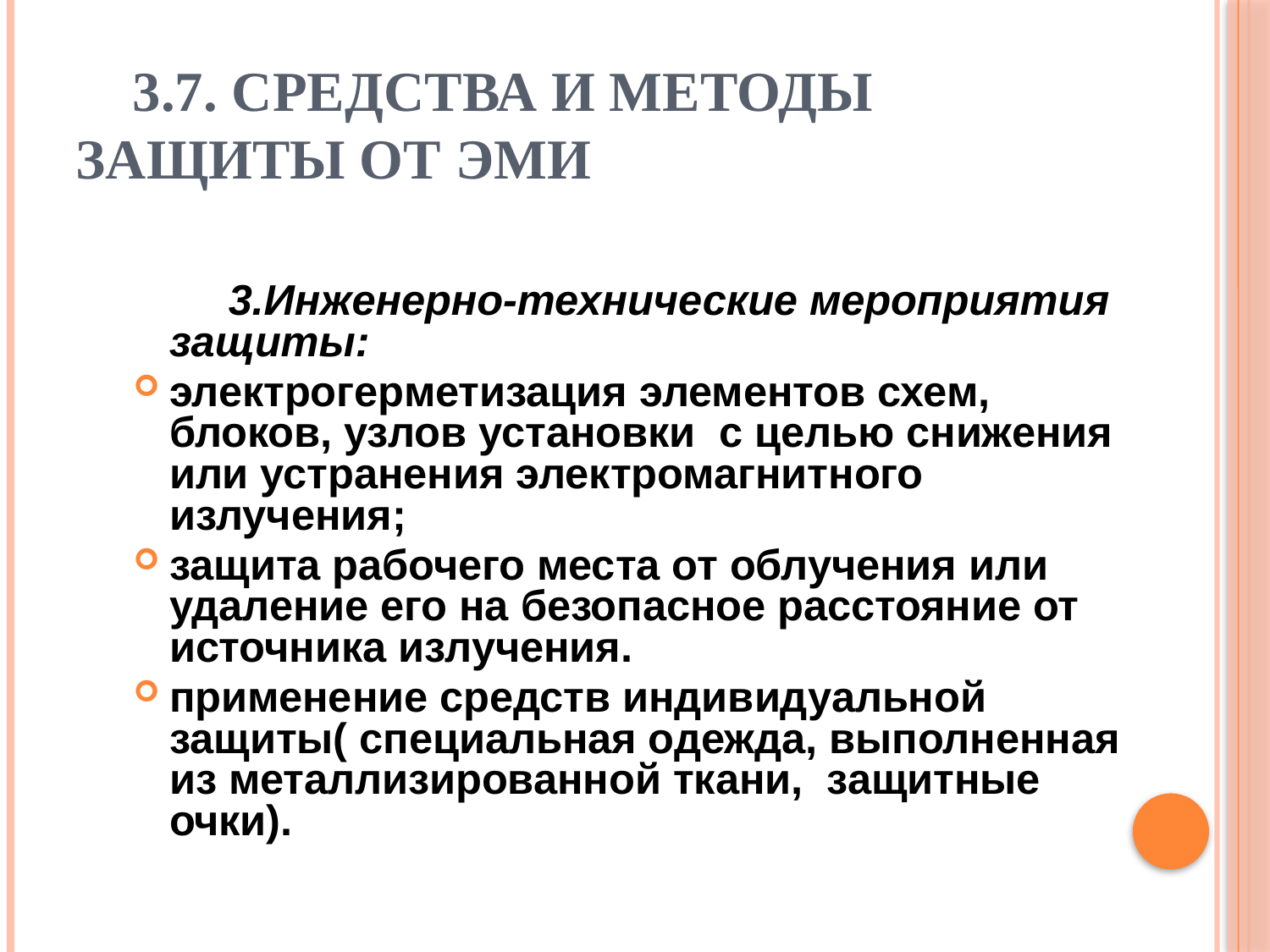

# 3.7. Средства и методы защиты от ЭМИ
        3.Инженерно-технические мероприятия защиты:
электрогерметизация элементов схем, блоков, узлов установки  с целью снижения или устранения электромагнитного излучения;
защита рабочего места от облучения или удаление его на безопасное расстояние от источника излучения.
применение средств индивидуальной защиты( специальная одежда, выполненная из металлизированной ткани,  защитные очки).